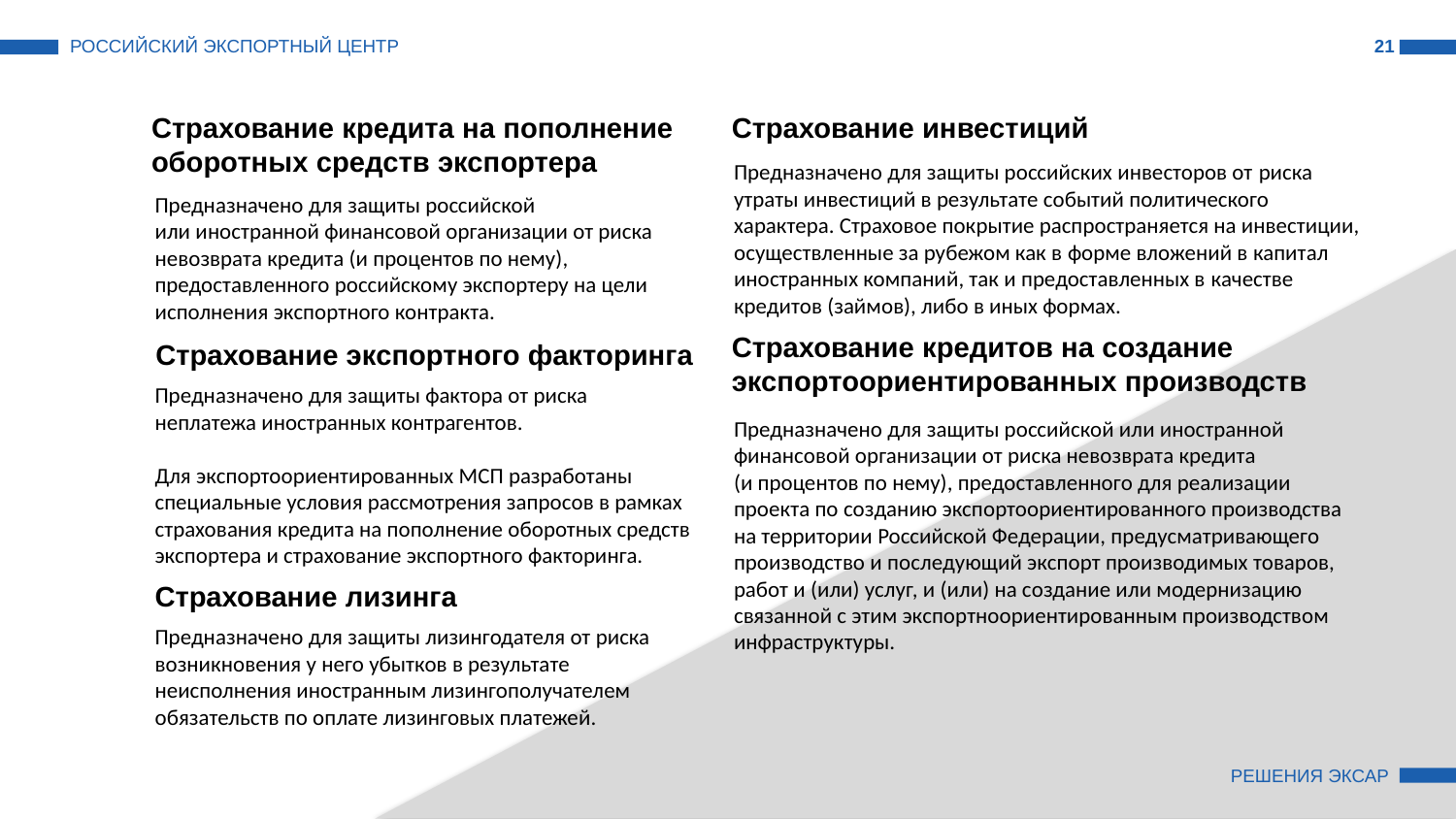

РОССИЙСКИЙ ЭКСПОРТНЫЙ ЦЕНТР
21

Страхование кредита на пополнение
оборотных средств экспортера
Страхование инвестиций
Предназначено для защиты российских инвесторов от риска утраты инвестиций в результате событий политического характера. Страховое покрытие распространяется на инвестиции, осуществленные за рубежом как в форме вложений в капитал иностранных компаний, так и предоставленных в качестве кредитов (займов), либо в иных формах.
Предназначено для защиты российской
или иностранной финансовой организации от риска невозврата кредита (и процентов по нему), предоставленного российскому экспортеру на цели исполнения экспортного контракта.
Страхование кредитов на создание экспортоориентированных производств
Страхование экспортного факторинга
Предназначено для защиты фактора от риска неплатежа иностранных контрагентов.

Для экспортоориентированных МСП разработаны специальные условия рассмотрения запросов в рамках страхования кредита на пополнение оборотных средств экспортера и страхование экспортного факторинга.
Предназначено для защиты российской или иностранной финансовой организации от риска невозврата кредита
(и процентов по нему), предоставленного для реализации проекта по созданию экспортоориентированного производства на территории Российской Федерации, предусматривающего производство и последующий экспорт производимых товаров, работ и (или) услуг, и (или) на создание или модернизацию связанной с этим экспортноориентированным производством инфраструктуры.
Страхование лизинга
Предназначено для защиты лизингодателя от риска возникновения у него убытков в результате неисполнения иностранным лизингополучателем обязательств по оплате лизинговых платежей.
РЕШЕНИЯ ЭКСАР